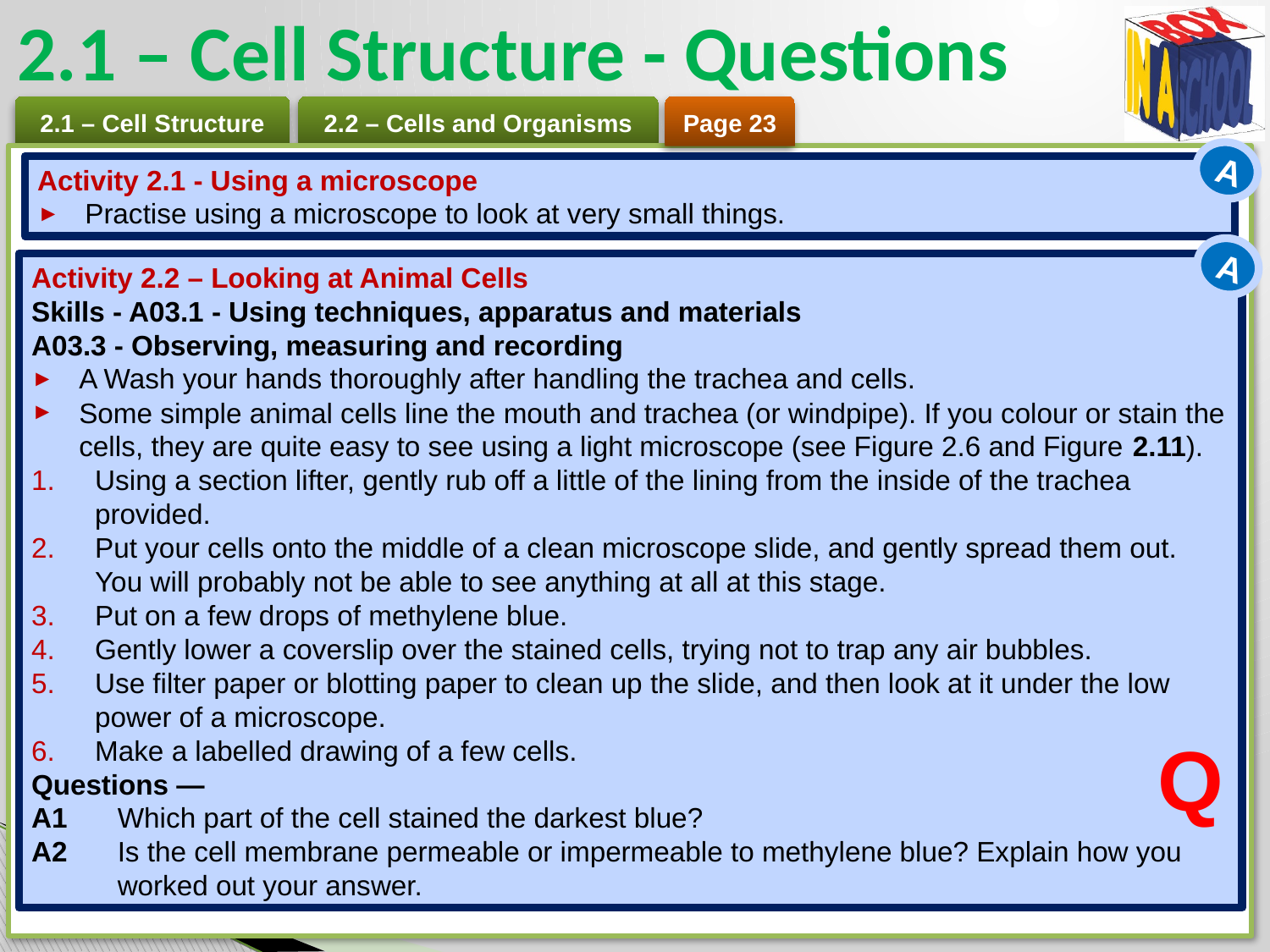

# 2.1 – Cell Structure - Questions
Page 23
A
Activity 2.1 - Using a microscope
Practise using a microscope to look at very small things.
A
Activity 2.2 – Looking at Animal Cells
Skills - A03.1 - Using techniques, apparatus and materials
A03.3 - Observing, measuring and recording
A Wash your hands thoroughly after handling the trachea and cells.
Some simple animal cells line the mouth and trachea (or windpipe). If you colour or stain the cells, they are quite easy to see using a light microscope (see Figure 2.6 and Figure 2.11).
Using a section lifter, gently rub off a little of the lining from the inside of the trachea provided.
Put your cells onto the middle of a clean microscope slide, and gently spread them out. You will probably not be able to see anything at all at this stage.
Put on a few drops of methylene blue.
Gently lower a coverslip over the stained cells, trying not to trap any air bubbles.
Use filter paper or blotting paper to clean up the slide, and then look at it under the low power of a microscope.
Make a labelled drawing of a few cells.
Questions —
A1 	Which part of the cell stained the darkest blue?
A2 	Is the cell membrane permeable or impermeable to methylene blue? Explain how you worked out your answer.
Q